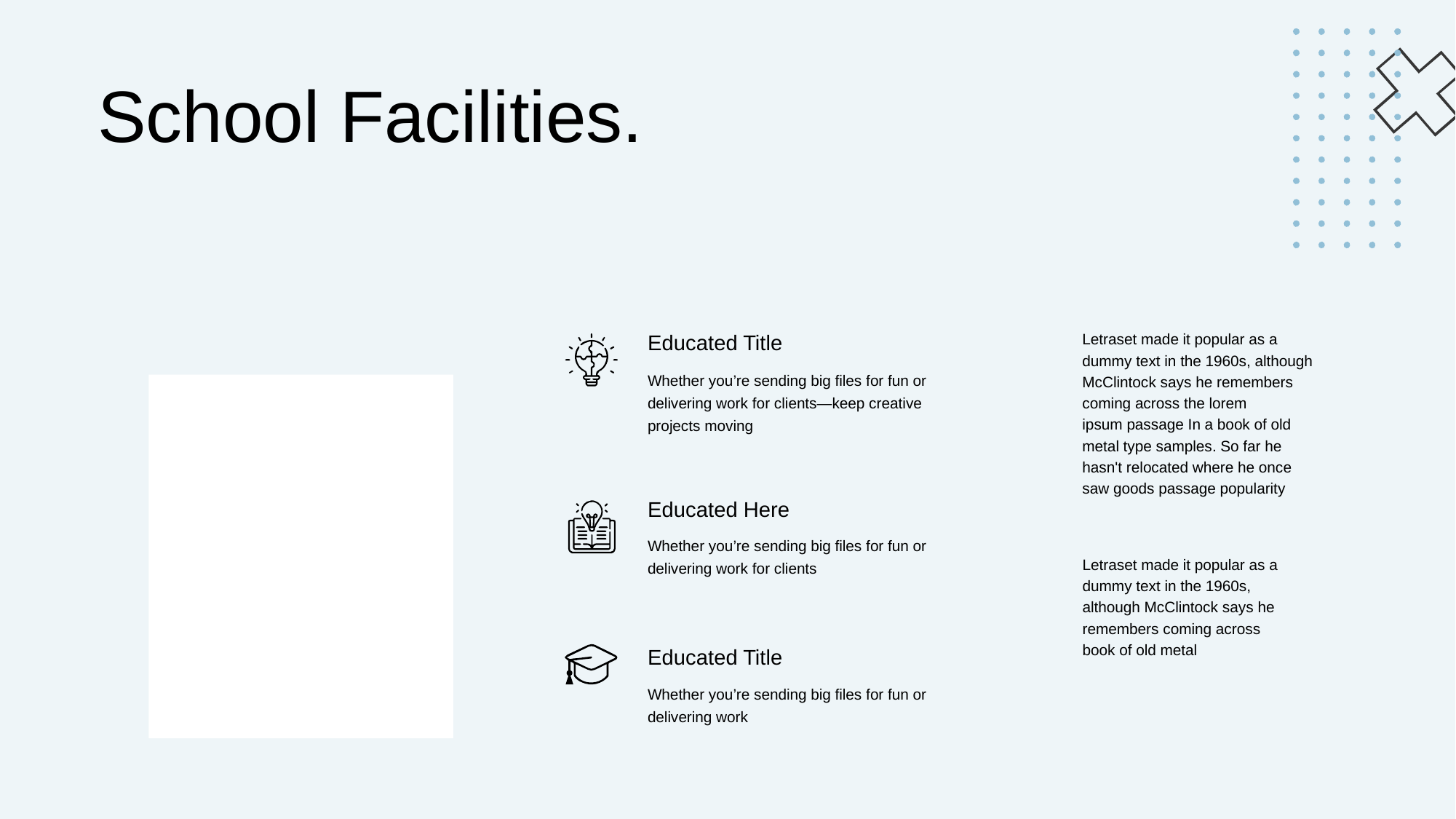

School Facilities.

Letraset made it popular as a dummy text in the 1960s, although McClintock says he remembers coming across the lorem ipsum passage In a book of old metal type samples. So far he hasn't relocated where he once saw goods passage popularity
Educated Title

Whether you’re sending big files for fun or delivering work for clients—keep creative projects moving

Educated Here

Whether you’re sending big files for fun or delivering work for clients
Letraset made it popular as a dummy text in the 1960s, although McClintock says he remembers coming across book of old metal
Educated Title

Whether you’re sending big files for fun or delivering work